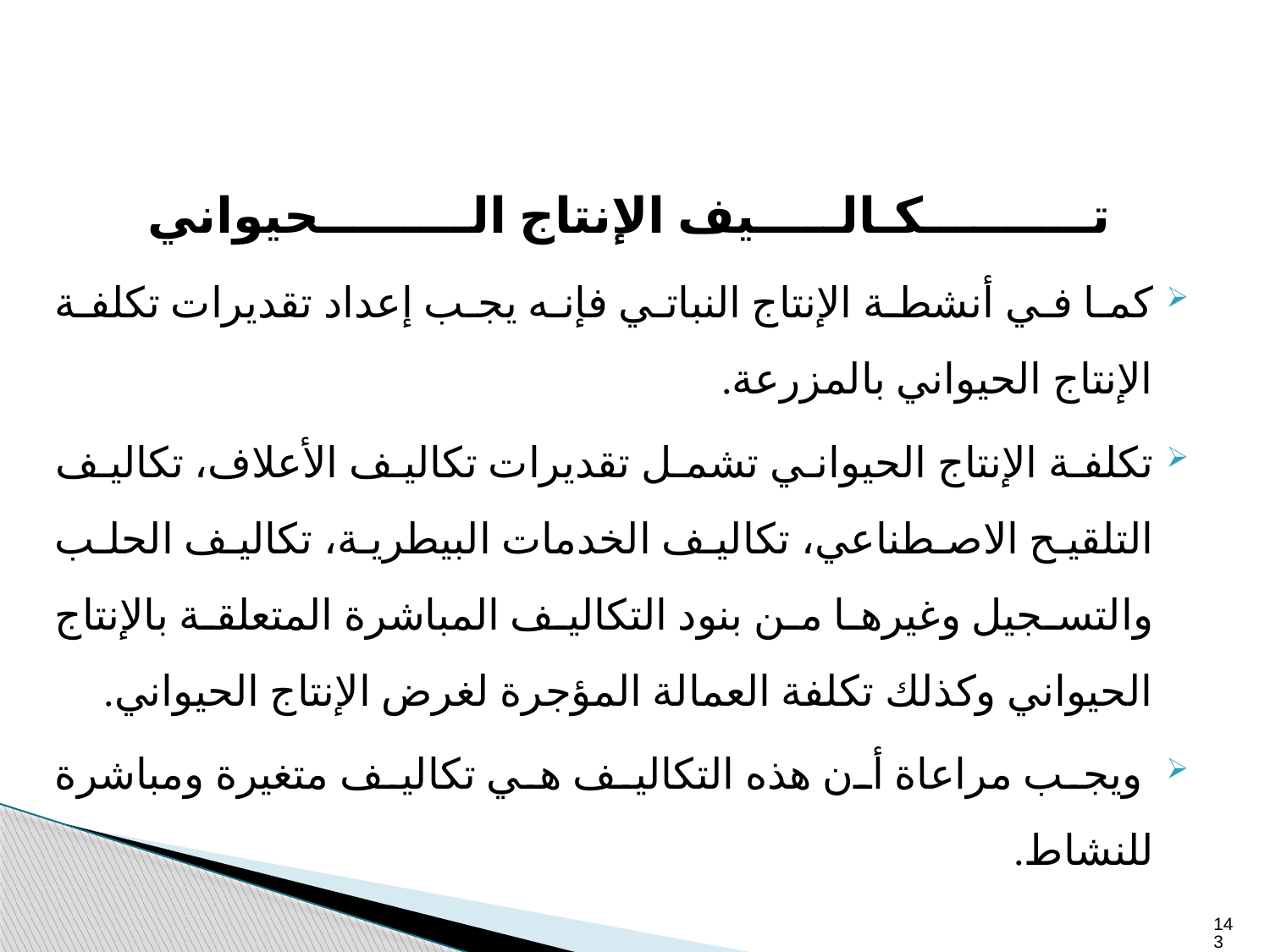

تــــــــــكـالـــــيف الإنتاج الـــــــــحيواني
كما في أنشطة الإنتاج النباتي فإنه يجب إعداد تقديرات تكلفة الإنتاج الحيواني بالمزرعة.
تكلفة الإنتاج الحيواني تشمل تقديرات تكاليف الأعلاف، تكاليف التلقيح الاصطناعي، تكاليف الخدمات البيطرية، تكاليف الحلب والتسجيل وغيرها من بنود التكاليف المباشرة المتعلقة بالإنتاج الحيواني وكذلك تكلفة العمالة المؤجرة لغرض الإنتاج الحيواني.
 ويجب مراعاة أن هذه التكاليف هي تكاليف متغيرة ومباشرة للنشاط.
143